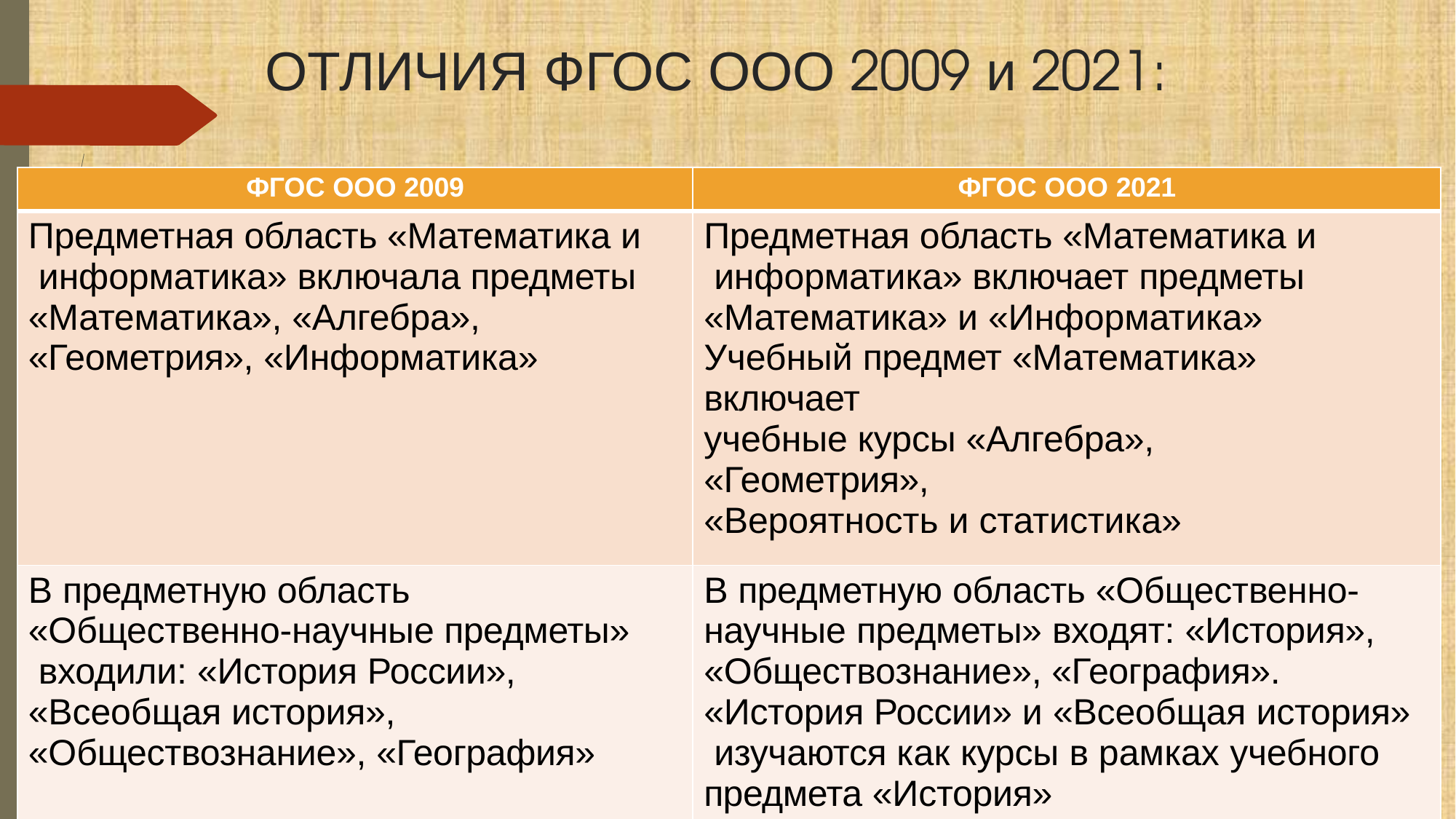

# ОТЛИЧИЯ ФГОС ООО 2009 и 2021:
| ФГОС ООО 2009 | ФГОС ООО 2021 |
| --- | --- |
| Предметная область «Математика и информатика» включала предметы «Математика», «Алгебра», «Геометрия», «Информатика» | Предметная область «Математика и информатика» включает предметы «Математика» и «Информатика» Учебный предмет «Математика» включает учебные курсы «Алгебра», «Геометрия», «Вероятность и статистика» |
| В предметную область «Общественно-научные предметы» входили: «История России», «Всеобщая история», «Обществознание», «География» | В предметную область «Общественно- научные предметы» входят: «История», «Обществознание», «География». «История России» и «Всеобщая история» изучаются как курсы в рамках учебного предмета «История» |